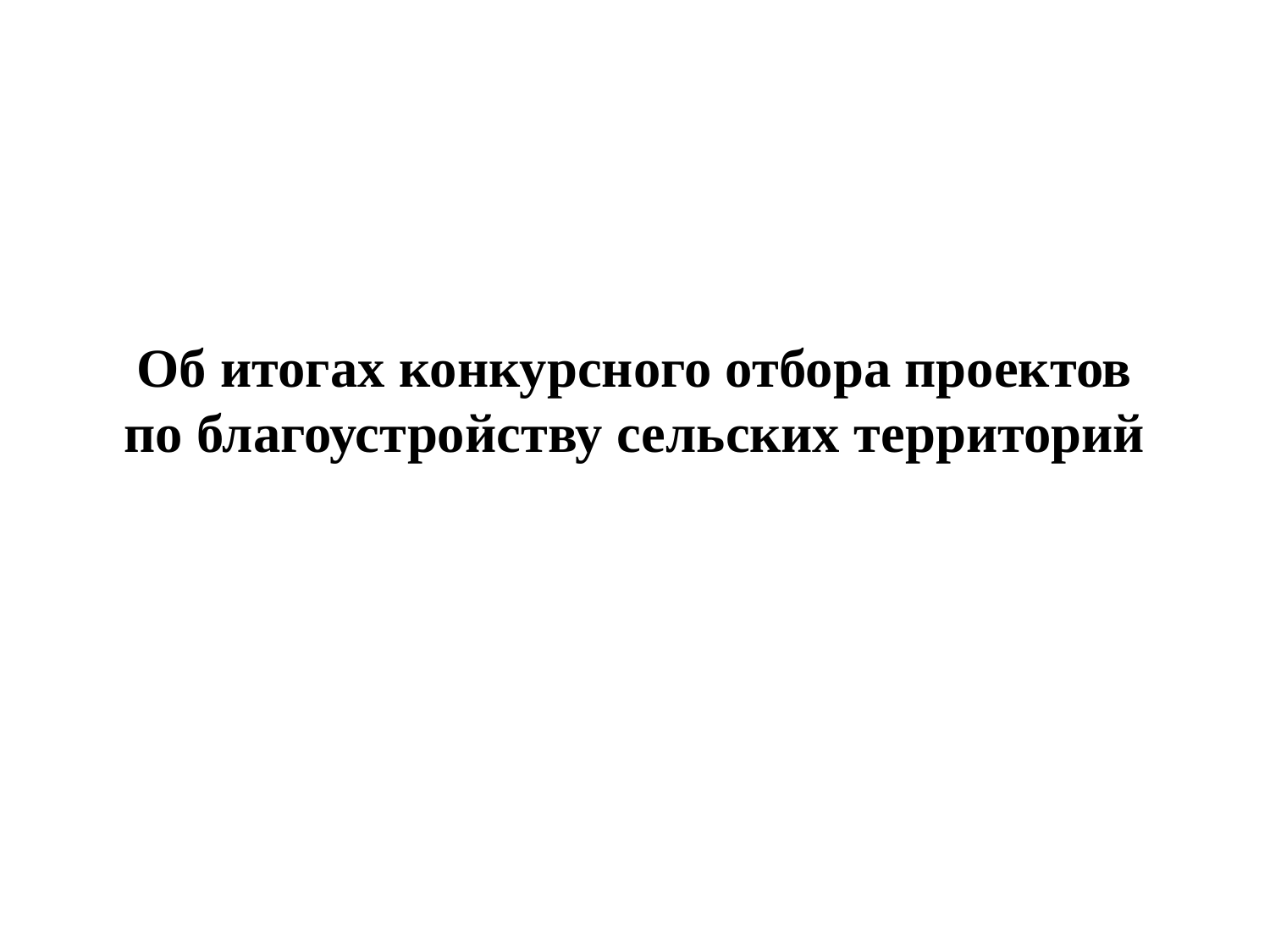

# Об итогах конкурсного отбора проектов по благоустройству сельских территорий